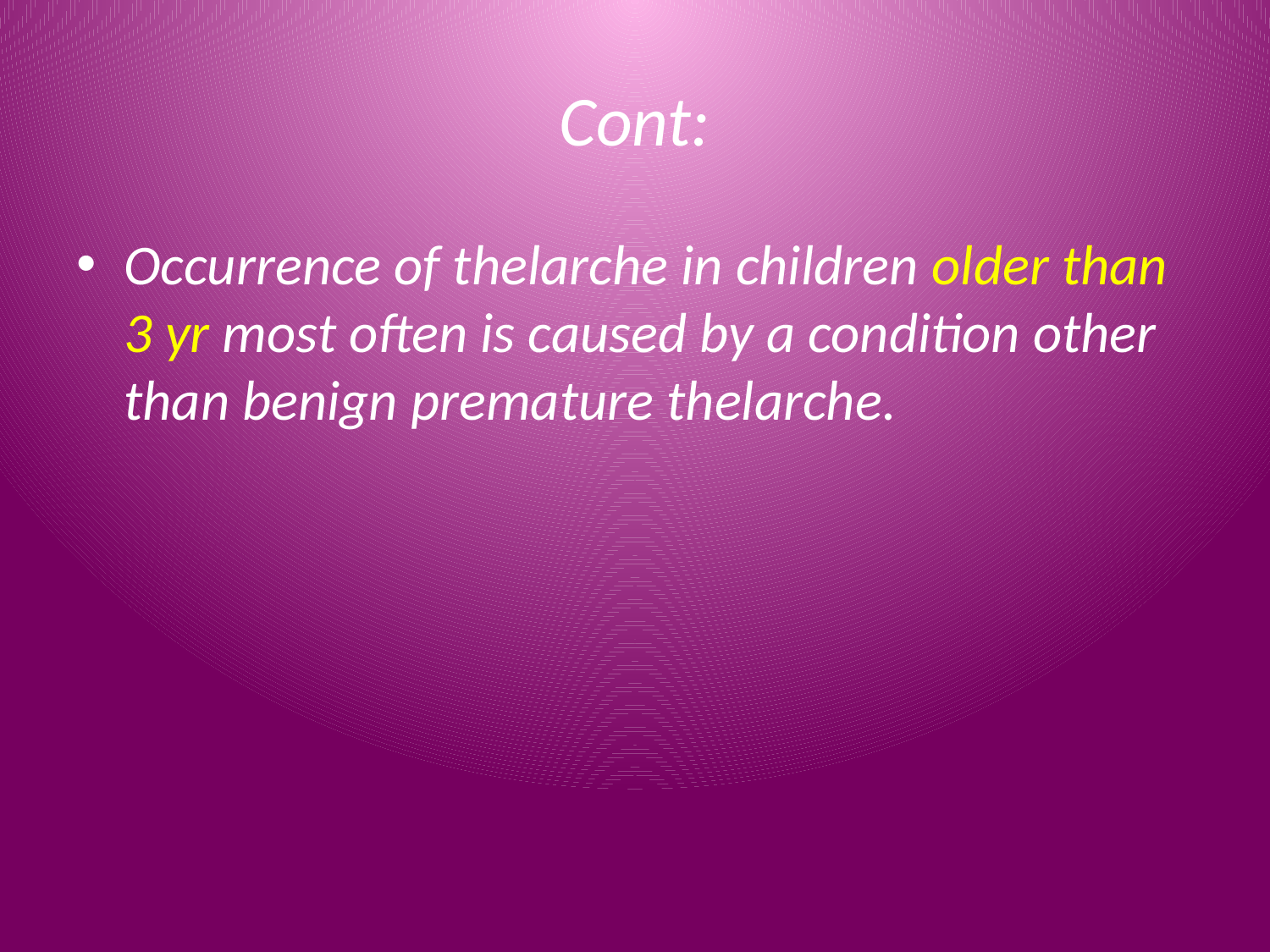

# Cont:
Occurrence of thelarche in children older than 3 yr most often is caused by a condition other than benign premature thelarche.